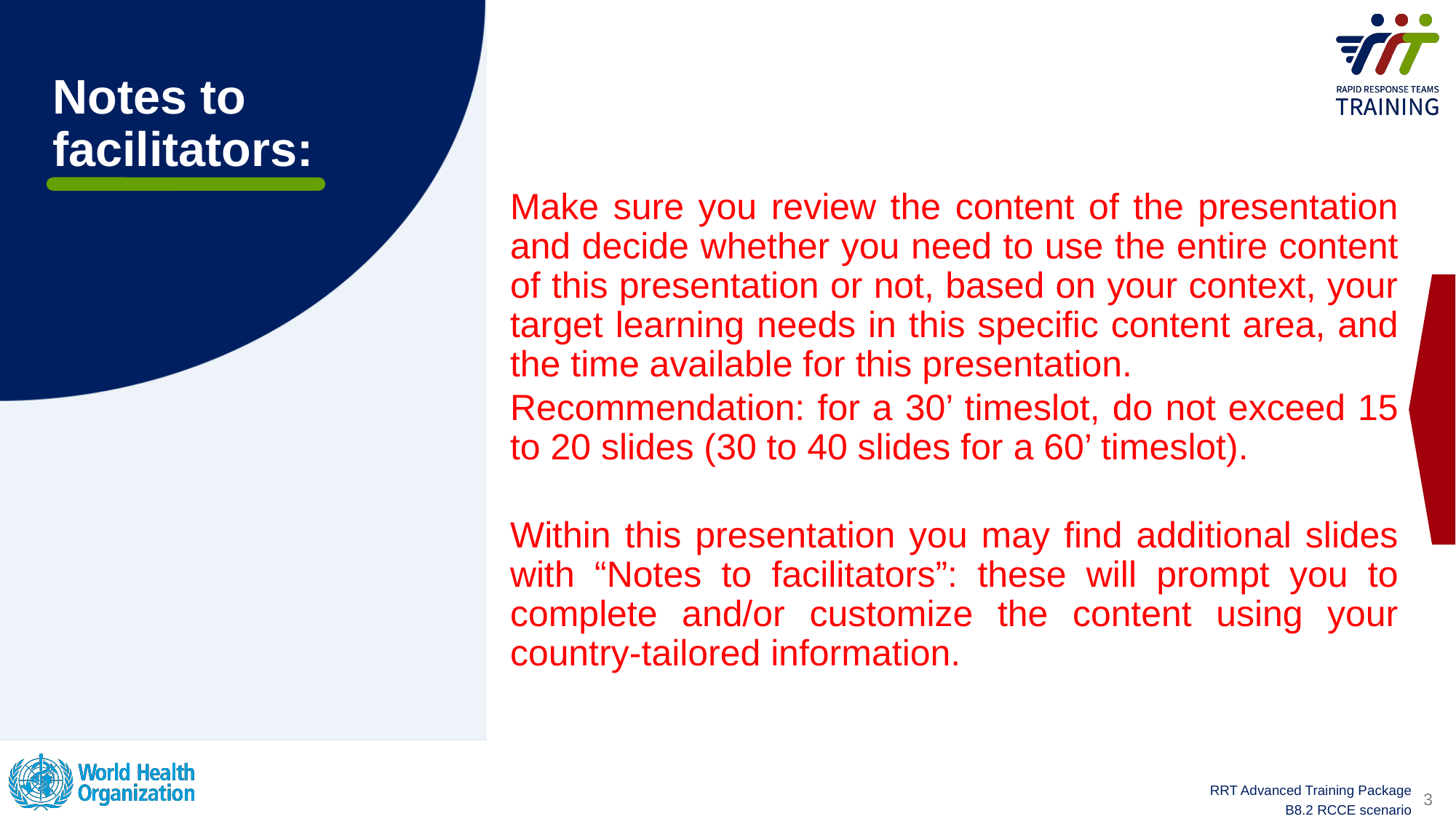

# Notes to facilitators:

Make sure you review the content of the presentation and decide whether you need to use the entire content of this presentation or not, based on your context, your target learning needs in this specific content area, and the time available for this presentation.
Recommendation: for a 30’ timeslot, do not exceed 15 to 20 slides (30 to 40 slides for a 60’ timeslot).

Within this presentation you may find additional slides with “Notes to facilitators”: these will prompt you to complete and/or customize the content using your country-tailored information.